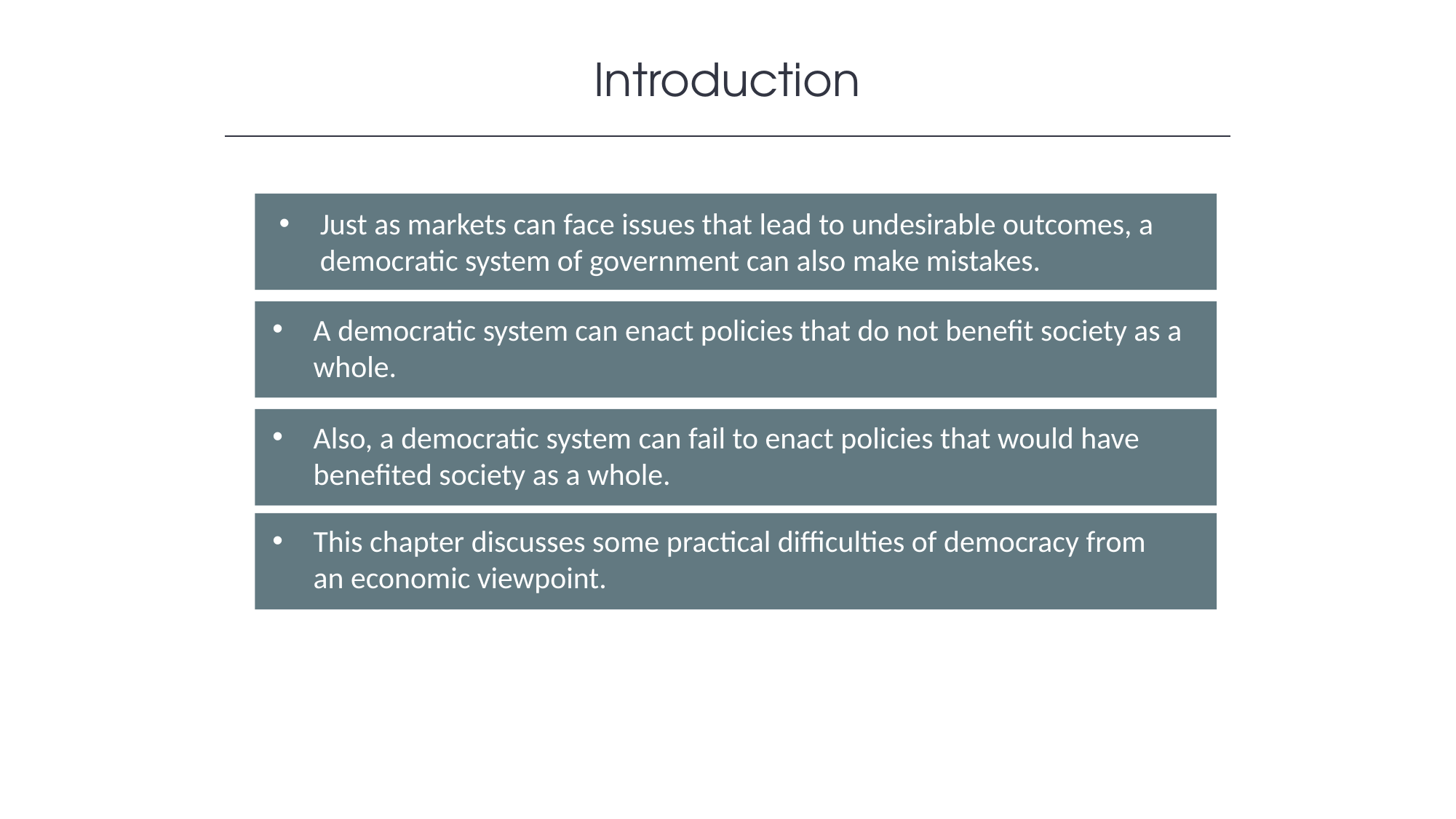

Introduction

Just as markets can face issues that lead to undesirable outcomes, a democratic system of government can also make mistakes.

A democratic system can enact policies that do not benefit society as a whole.

Also, a democratic system can fail to enact policies that would have benefited society as a whole.

This chapter discusses some practical difficulties of democracy from an economic viewpoint.